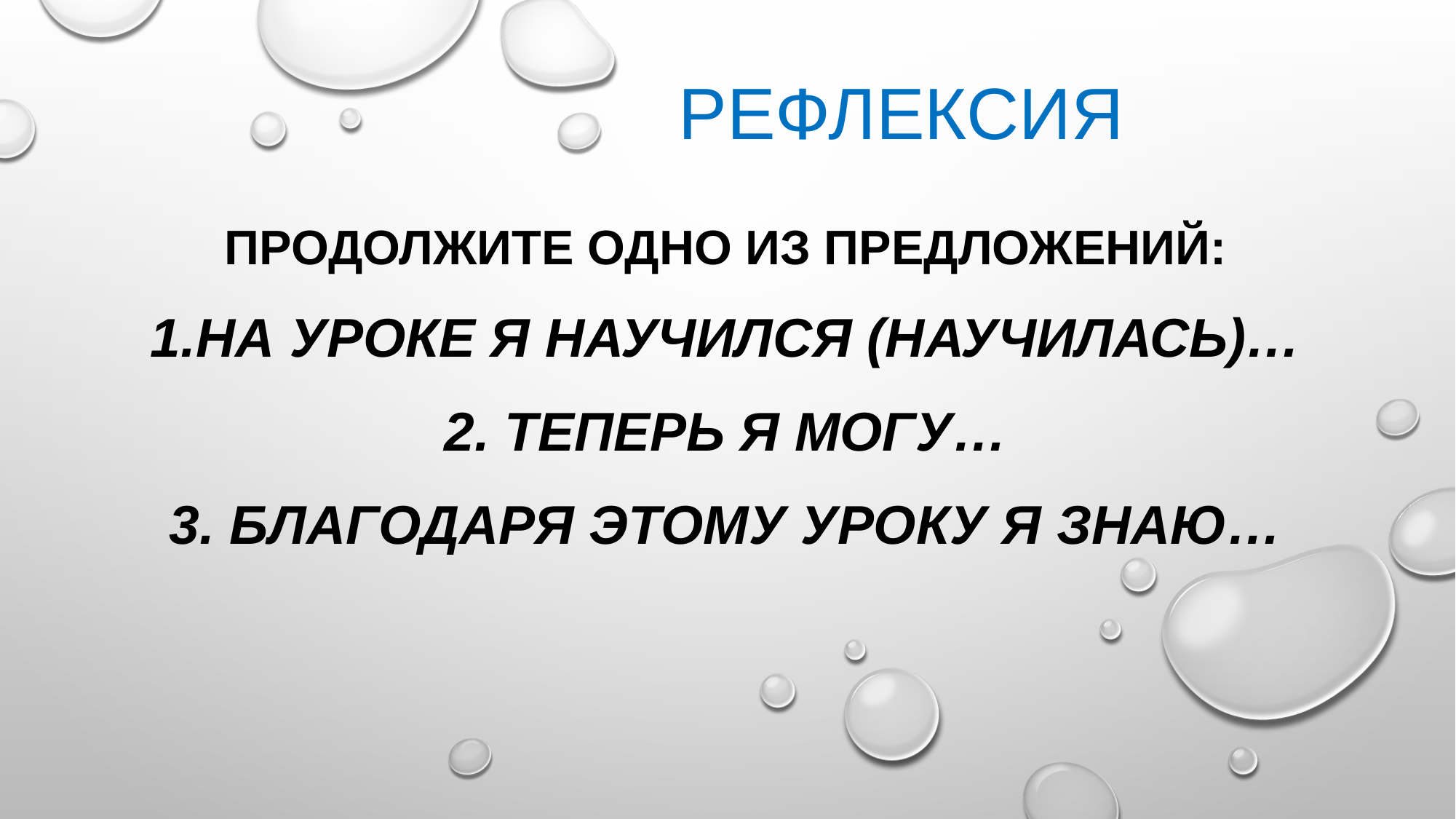

# Рефлексия
Продолжите одно из предложений:
1.На уроке я научился (научилась)…
2. Теперь я могу…
3. Благодаря этому уроку я знаю…